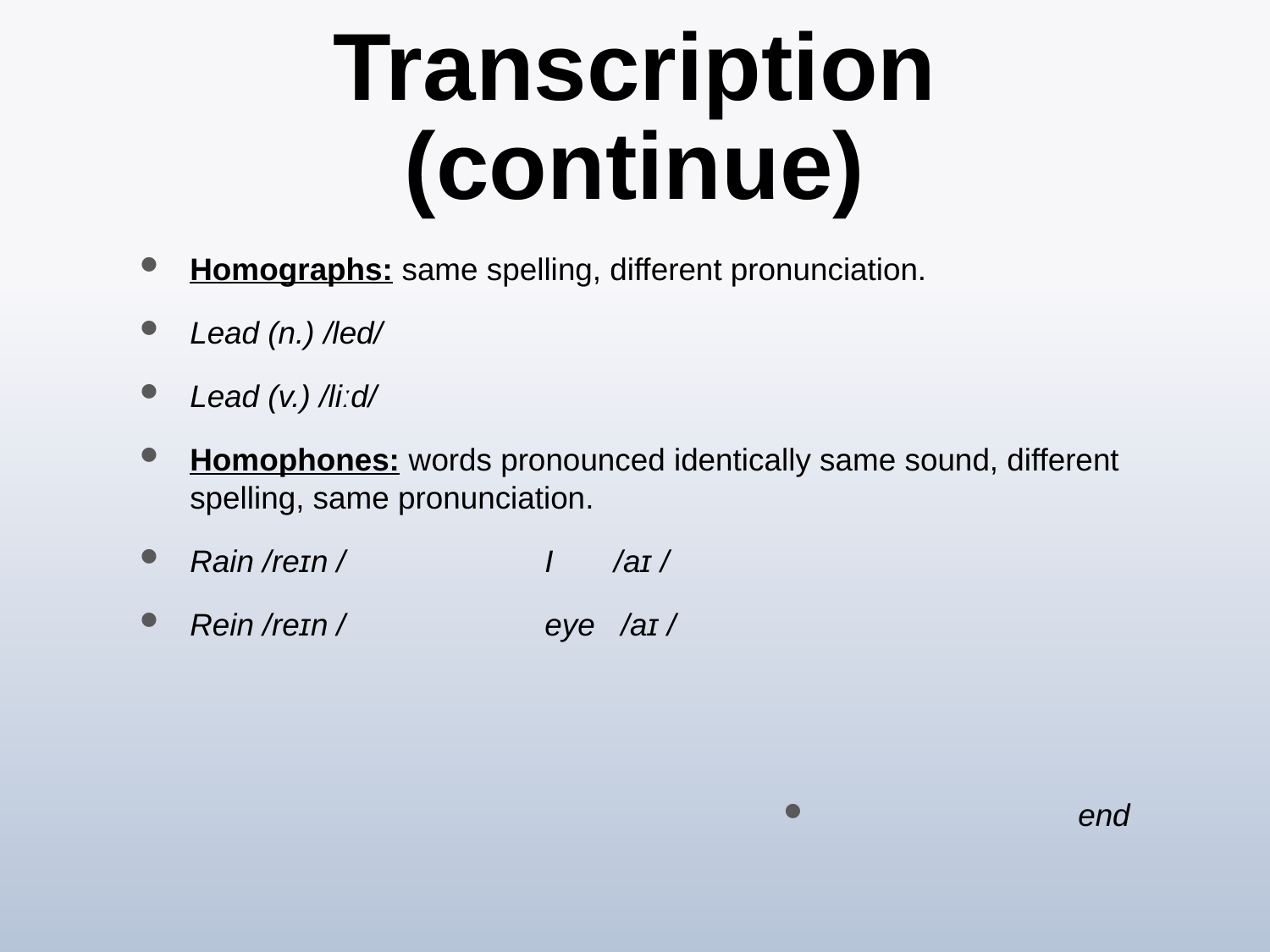

# Transcription (continue)
Homographs: same spelling, different pronunciation.
Lead (n.) /led/
Lead (v.) /liːd/
Homophones: words pronounced identically same sound, different spelling, same pronunciation.
Rain /reɪn /                       I       /aɪ /
Rein /reɪn /                       eye   /aɪ /

end